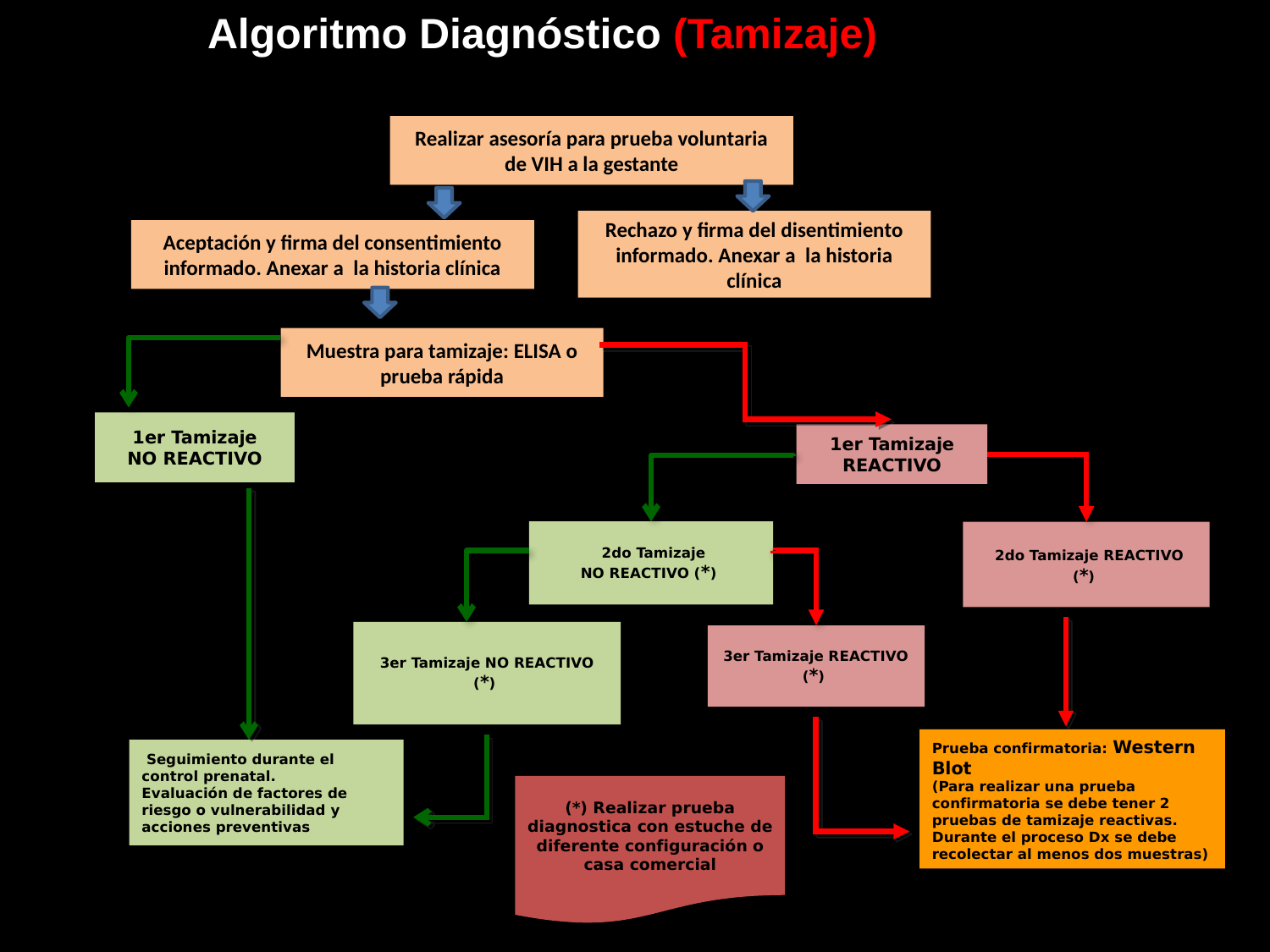

Algoritmo Diagnóstico (Tamizaje)
Realizar asesoría para prueba voluntaria de VIH a la gestante

Rechazo y firma del disentimiento informado. Anexar a  la historia clínica
Aceptación y firma del consentimiento informado. Anexar a  la historia clínica

Muestra para tamizaje: ELISA o prueba rápida
1er Tamizaje
NO REACTIVO
 1er Tamizaje
REACTIVO
 2do Tamizaje
NO REACTIVO (*)
 2do Tamizaje REACTIVO (*)
3er Tamizaje NO REACTIVO
(*)
3er Tamizaje REACTIVO (*)
Prueba confirmatoria: Western Blot
(Para realizar una prueba confirmatoria se debe tener 2 pruebas de tamizaje reactivas. Durante el proceso Dx se debe recolectar al menos dos muestras)
 Seguimiento durante el control prenatal.
Evaluación de factores de riesgo o vulnerabilidad y acciones preventivas
(*) Realizar prueba diagnostica con estuche de diferente configuración o casa comercial